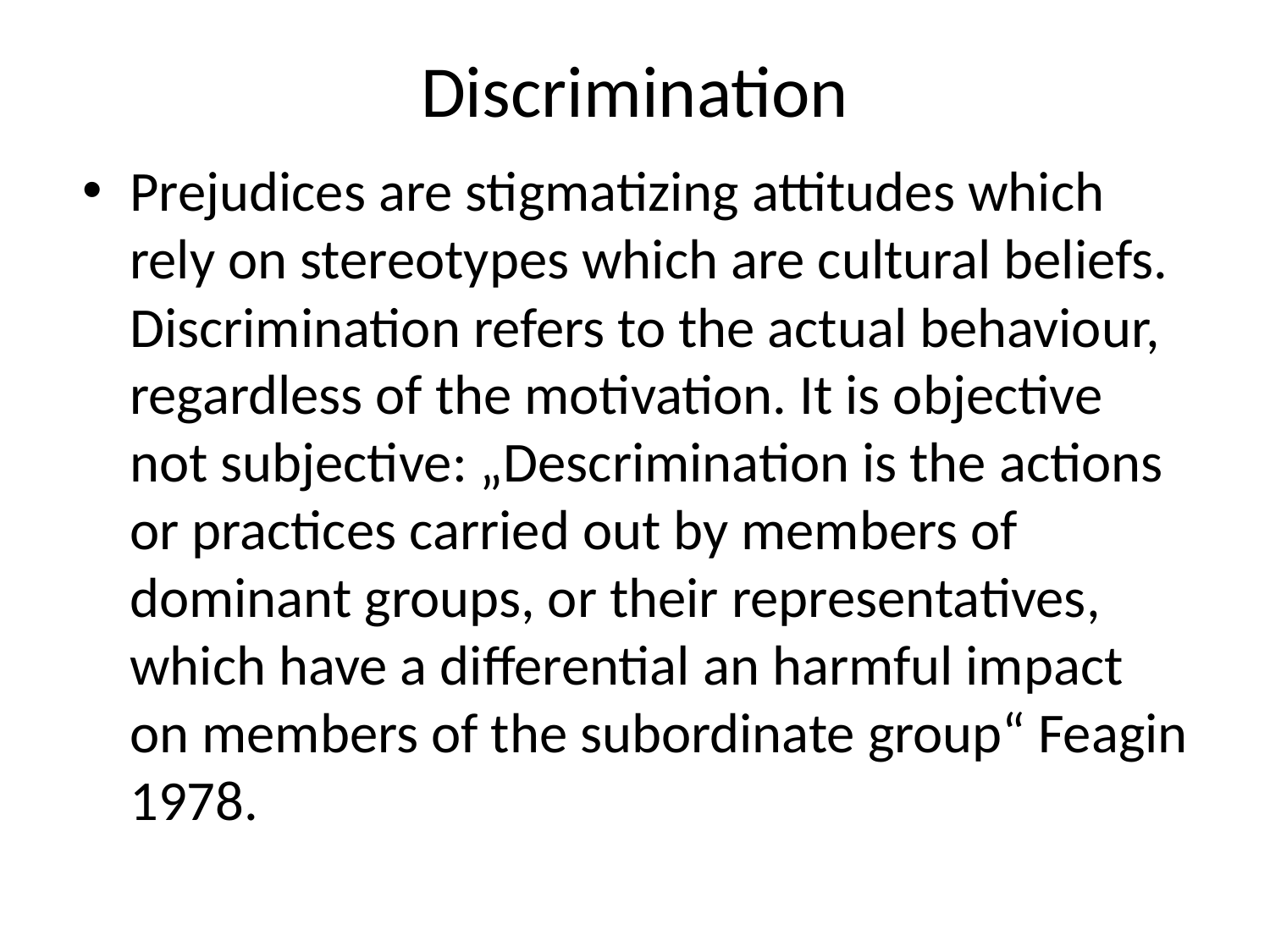

# Discrimination
Prejudices are stigmatizing attitudes which rely on stereotypes which are cultural beliefs. Discrimination refers to the actual behaviour, regardless of the motivation. It is objective not subjective: „Descrimination is the actions or practices carried out by members of dominant groups, or their representatives, which have a differential an harmful impact on members of the subordinate group“ Feagin 1978.